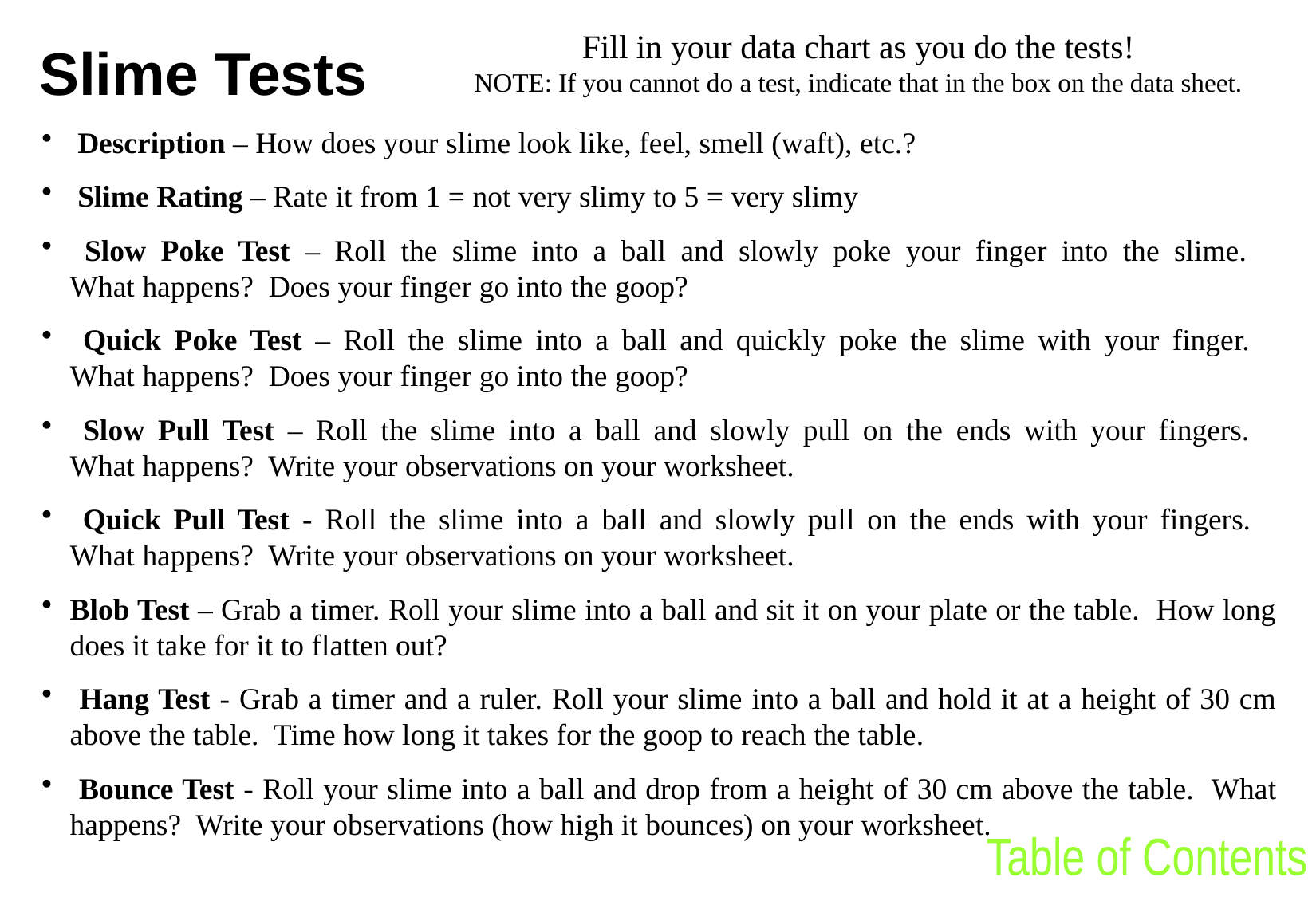

Fill in your data chart as you do the tests!
NOTE: If you cannot do a test, indicate that in the box on the data sheet.
Slime Tests
 Description – How does your slime look like, feel, smell (waft), etc.?

 Slime Rating – Rate it from 1 = not very slimy to 5 = very slimy

 Slow Poke Test – Roll the slime into a ball and slowly poke your finger into the slime.
What happens?  Does your finger go into the goop?

 Quick Poke Test – Roll the slime into a ball and quickly poke the slime with your finger.
What happens?  Does your finger go into the goop?

 Slow Pull Test – Roll the slime into a ball and slowly pull on the ends with your fingers.
What happens?  Write your observations on your worksheet.

 Quick Pull Test - Roll the slime into a ball and slowly pull on the ends with your fingers.
What happens?  Write your observations on your worksheet.

Blob Test – Grab a timer. Roll your slime into a ball and sit it on your plate or the table.  How long does it take for it to flatten out?

 Hang Test - Grab a timer and a ruler. Roll your slime into a ball and hold it at a height of 30 cm above the table.  Time how long it takes for the goop to reach the table.

 Bounce Test - Roll your slime into a ball and drop from a height of 30 cm above the table.  What happens?  Write your observations (how high it bounces) on your worksheet.
Table of Contents